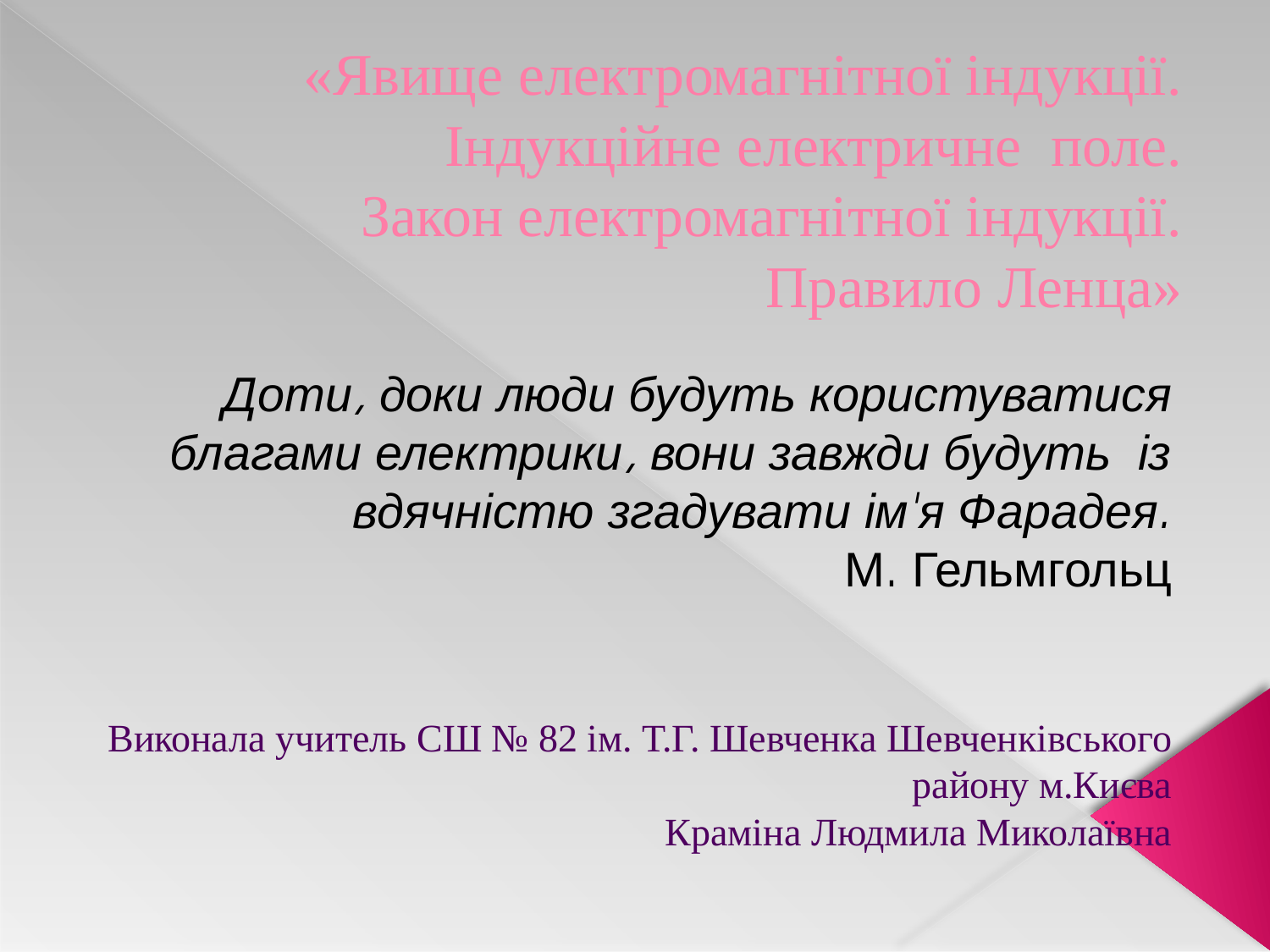

# «Явище електромагнітної індукції. Індукційне електричне  поле. Закон електромагнітної індукції. Правило Ленца»
Доти, доки люди будуть користуватися благами електрики, вони завжди будуть  із вдячністю згадувати ім'я Фарадея.
М. Гельмгольц

Виконала учитель СШ № 82 ім. Т.Г. Шевченка Шевченківського району м.Києва
Краміна Людмила Миколаївна